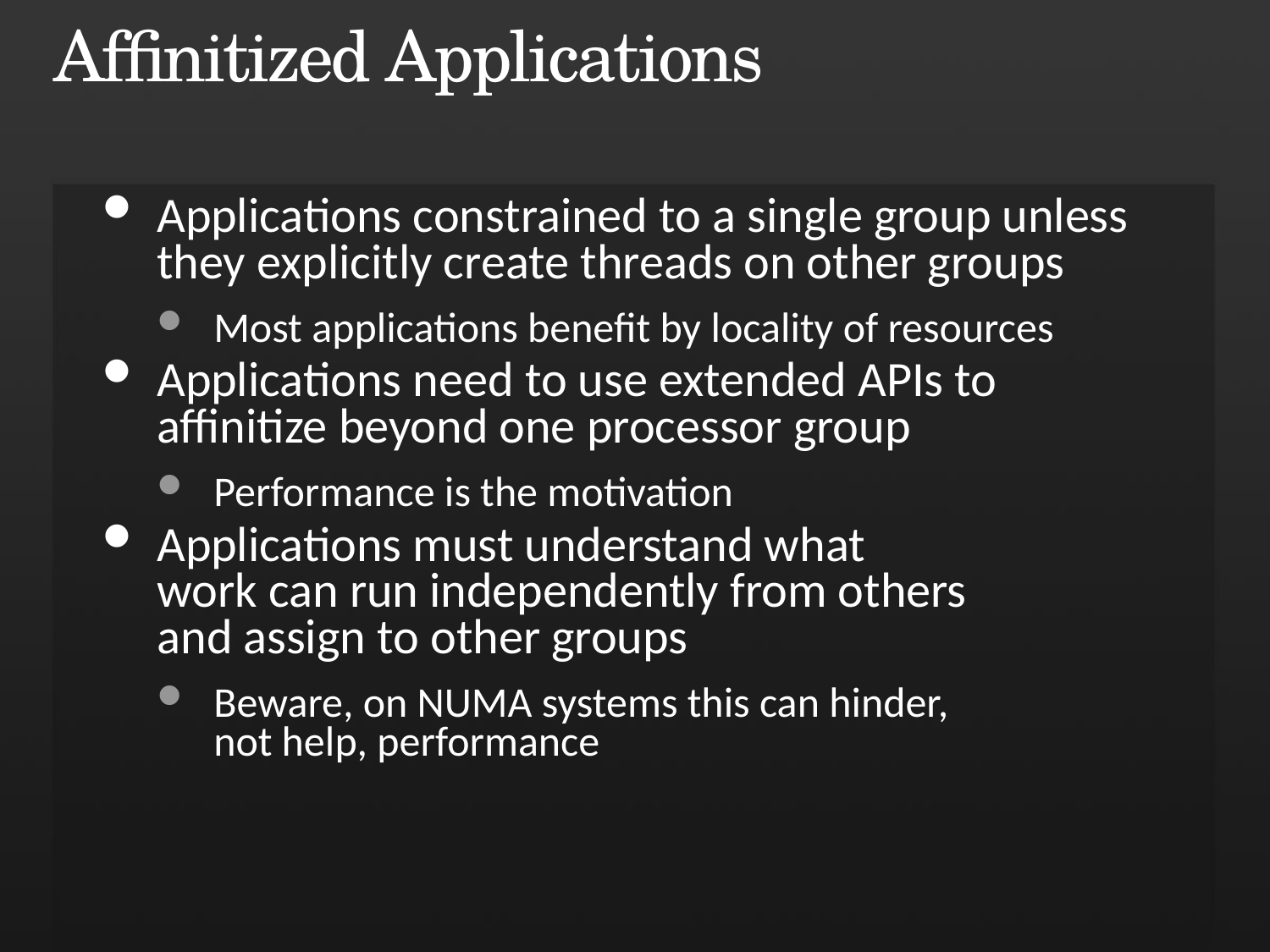

# Affinitized Applications
Applications constrained to a single group unless they explicitly create threads on other groups
Most applications benefit by locality of resources
Applications need to use extended APIs to affinitize beyond one processor group
Performance is the motivation
Applications must understand what
work can run independently from others
and assign to other groups
Beware, on NUMA systems this can hinder,
not help, performance